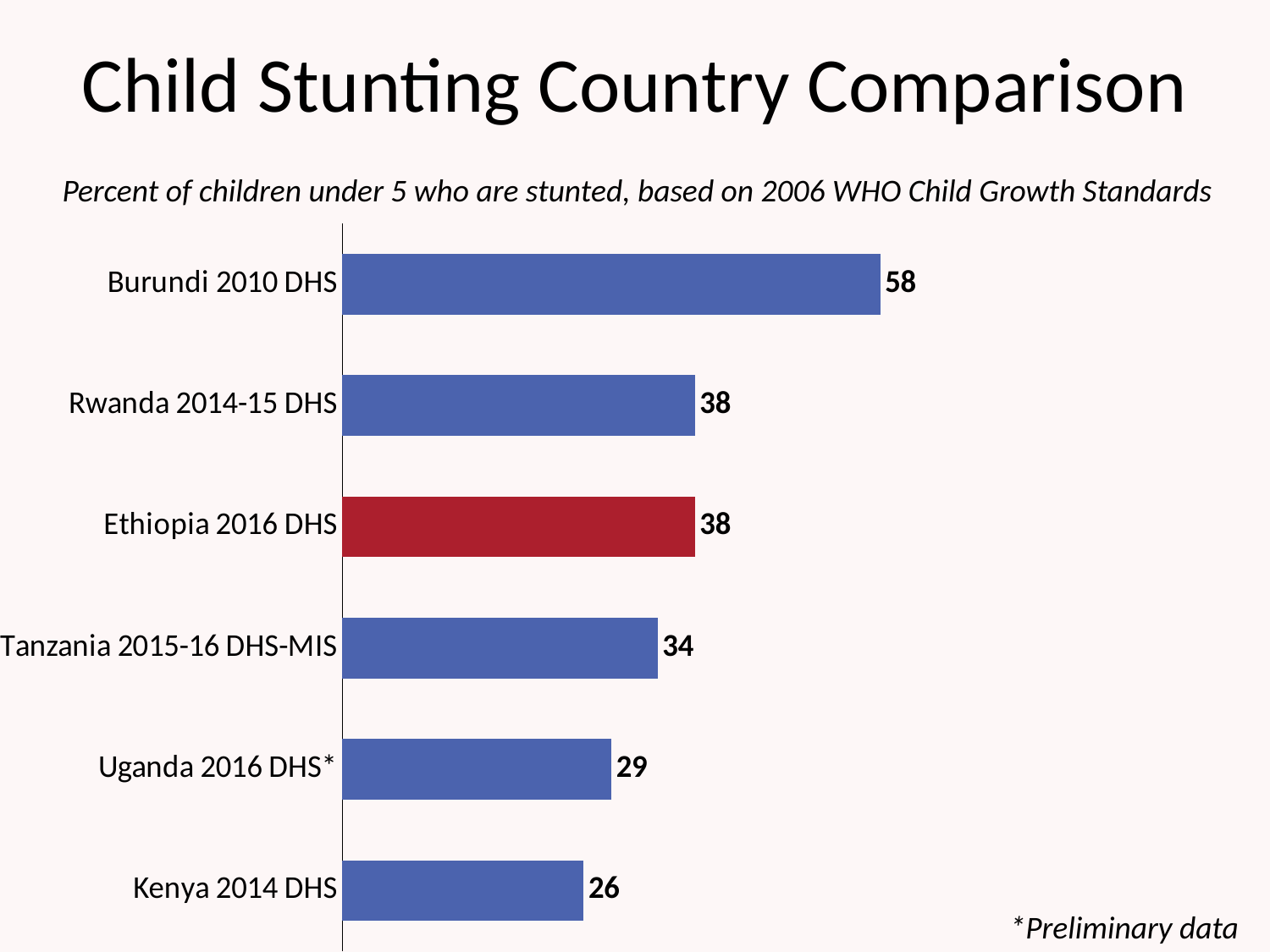

# Child Stunting Country Comparison
Percent of children under 5 who are stunted, based on 2006 WHO Child Growth Standards

### Chart

| Category | Series 1 |
|---|---|
| Kenya 2014 DHS | 26.0 |
| Uganda 2016 DHS* | 29.0 |
| Tanzania 2015-16 DHS-MIS | 34.0 |
| Ethiopia 2016 DHS | 38.0 |
| Rwanda 2014-15 DHS | 38.0 |
| Burundi 2010 DHS | 58.0 |
*Preliminary data